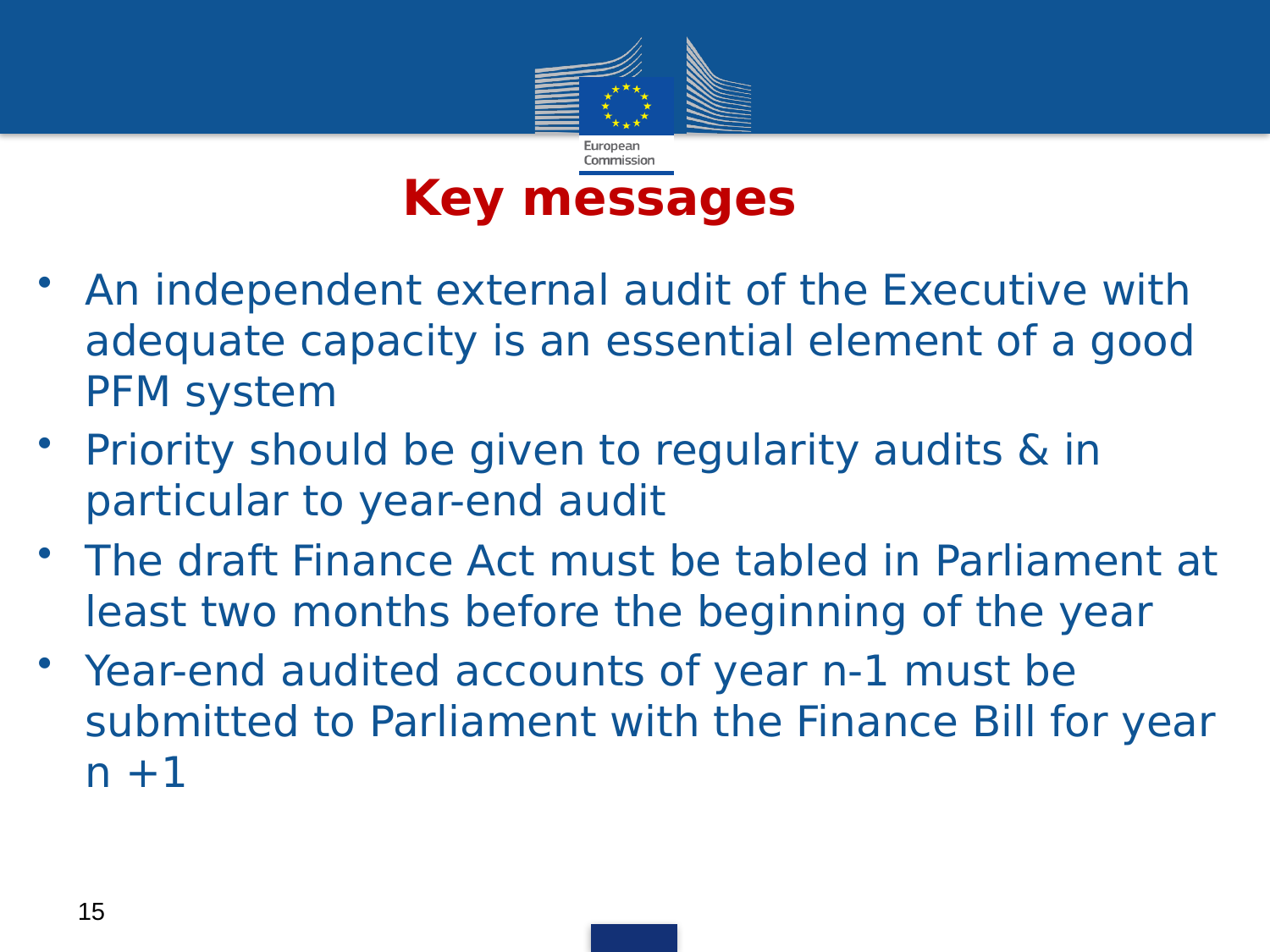

# Key messages
An independent external audit of the Executive with adequate capacity is an essential element of a good PFM system
Priority should be given to regularity audits & in particular to year-end audit
The draft Finance Act must be tabled in Parliament at least two months before the beginning of the year
Year-end audited accounts of year n-1 must be submitted to Parliament with the Finance Bill for year n +1
15